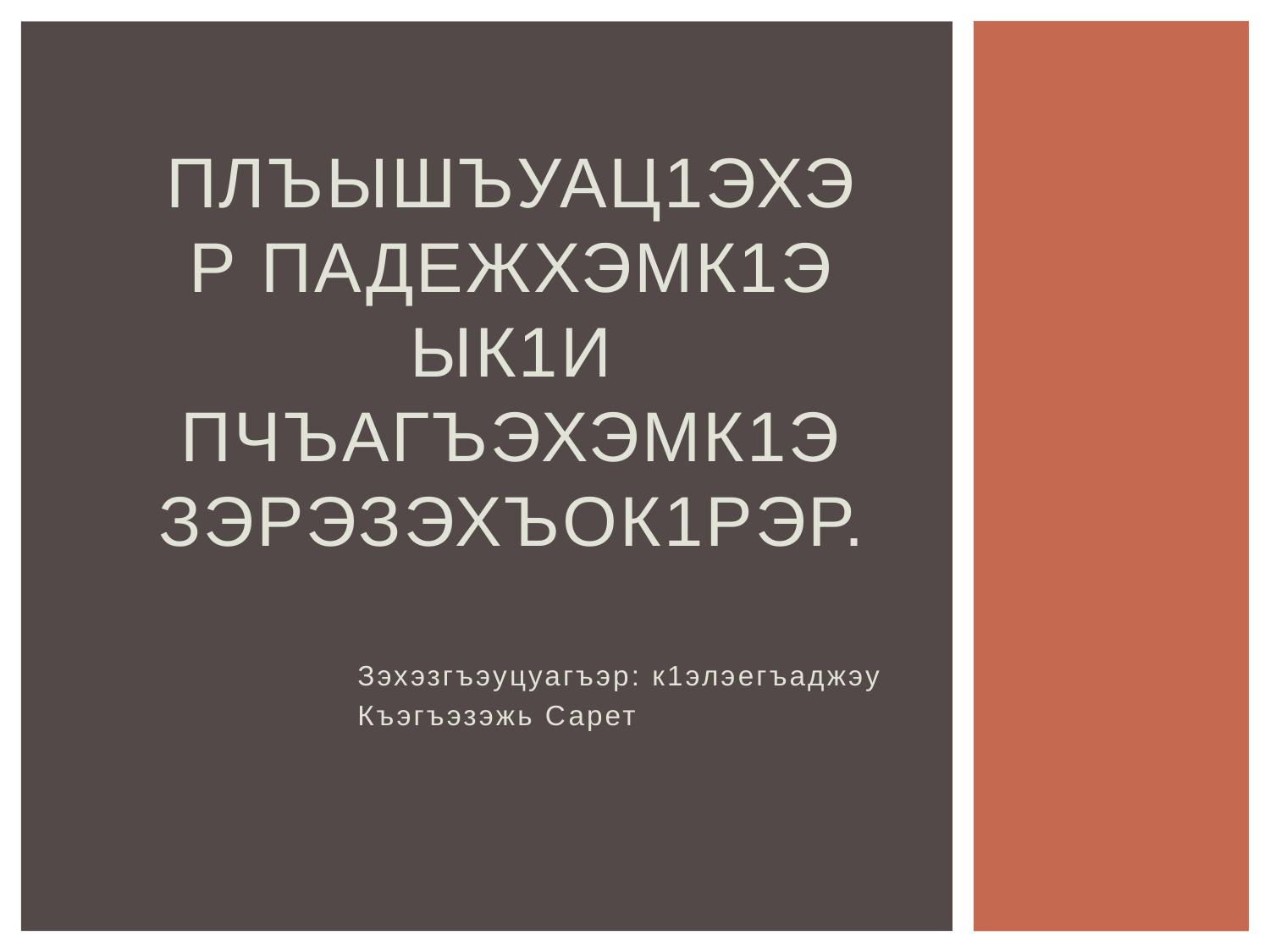

# Плъышъуац1эхэр падежхэмк1э ык1и пчъагъэхэмк1э зэрэзэхъок1рэр.
Зэхэзгъэуцуагъэр: к1элэегъаджэу
Къэгъэзэжь Сарет